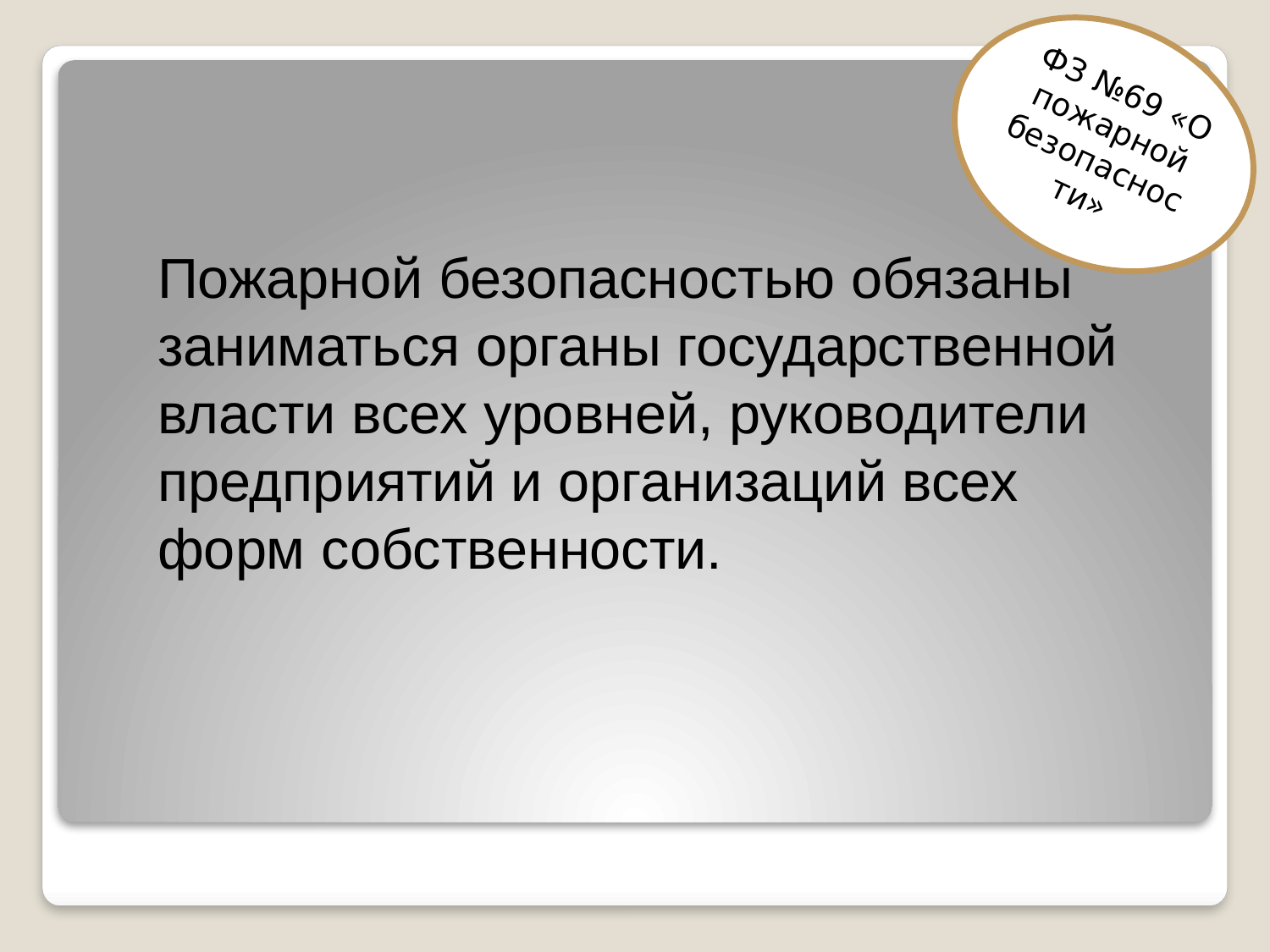

ФЗ №69 «О пожарной безопасности»
Пожарной безопасностью обязаны заниматься органы государственной власти всех уровней, руководители предприятий и организаций всех форм собственности.